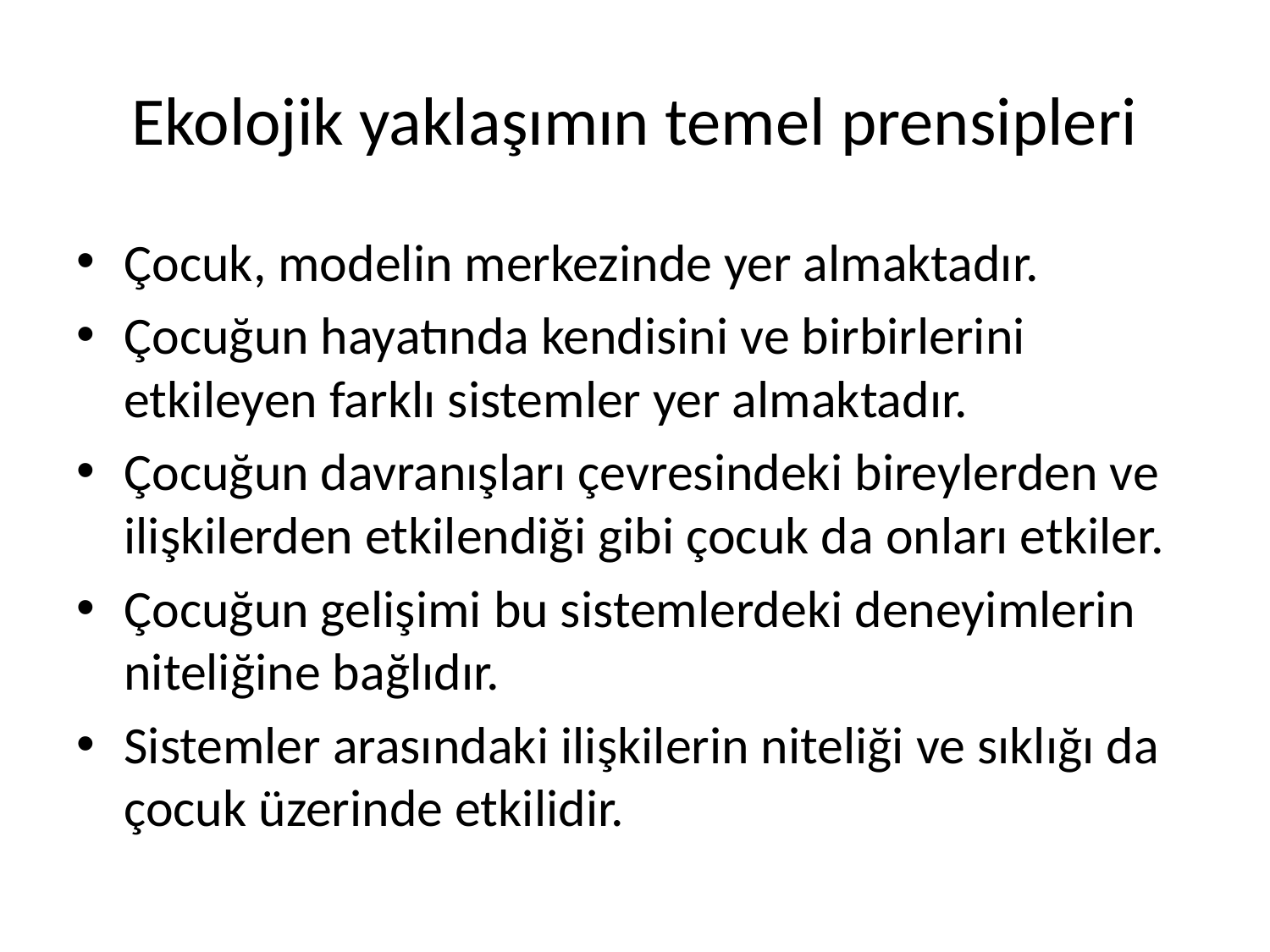

# Ekolojik yaklaşımın temel prensipleri
Çocuk, modelin merkezinde yer almaktadır.
Çocuğun hayatında kendisini ve birbirlerini etkileyen farklı sistemler yer almaktadır.
Çocuğun davranışları çevresindeki bireylerden ve ilişkilerden etkilendiği gibi çocuk da onları etkiler.
Çocuğun gelişimi bu sistemlerdeki deneyimlerin niteliğine bağlıdır.
Sistemler arasındaki ilişkilerin niteliği ve sıklığı da çocuk üzerinde etkilidir.